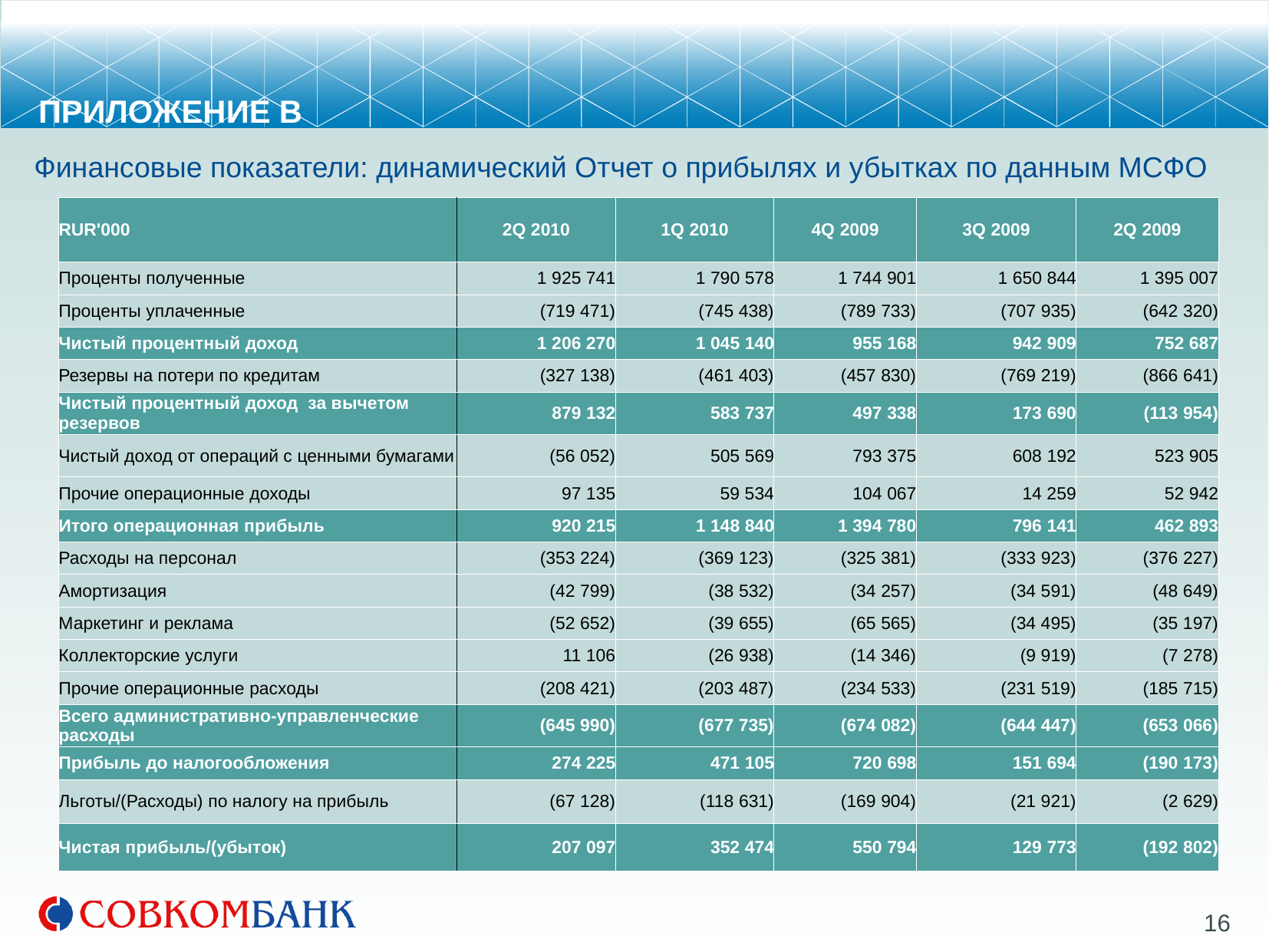

ПРИЛОЖЕНИЕ B
Финансовые показатели: динамический Отчет о прибылях и убытках по данным МСФО
| RUR'000 | 2Q 2010 | 1Q 2010 | 4Q 2009 | 3Q 2009 | 2Q 2009 |
| --- | --- | --- | --- | --- | --- |
| Проценты полученные | 1 925 741 | 1 790 578 | 1 744 901 | 1 650 844 | 1 395 007 |
| Проценты уплаченные | (719 471) | (745 438) | (789 733) | (707 935) | (642 320) |
| Чистый процентный доход | 1 206 270 | 1 045 140 | 955 168 | 942 909 | 752 687 |
| Резервы на потери по кредитам | (327 138) | (461 403) | (457 830) | (769 219) | (866 641) |
| Чистый процентный доход за вычетом резервов | 879 132 | 583 737 | 497 338 | 173 690 | (113 954) |
| Чистый доход от операций с ценными бумагами | (56 052) | 505 569 | 793 375 | 608 192 | 523 905 |
| Прочие операционные доходы | 97 135 | 59 534 | 104 067 | 14 259 | 52 942 |
| Итого операционная прибыль | 920 215 | 1 148 840 | 1 394 780 | 796 141 | 462 893 |
| Расходы на персонал | (353 224) | (369 123) | (325 381) | (333 923) | (376 227) |
| Амортизация | (42 799) | (38 532) | (34 257) | (34 591) | (48 649) |
| Маркетинг и реклама | (52 652) | (39 655) | (65 565) | (34 495) | (35 197) |
| Коллекторские услуги | 11 106 | (26 938) | (14 346) | (9 919) | (7 278) |
| Прочие операционные расходы | (208 421) | (203 487) | (234 533) | (231 519) | (185 715) |
| Всего административно-управленческие расходы | (645 990) | (677 735) | (674 082) | (644 447) | (653 066) |
| Прибыль до налогообложения | 274 225 | 471 105 | 720 698 | 151 694 | (190 173) |
| Льготы/(Расходы) по налогу на прибыль | (67 128) | (118 631) | (169 904) | (21 921) | (2 629) |
| Чистая прибыль/(убыток) | 207 097 | 352 474 | 550 794 | 129 773 | (192 802) |
16